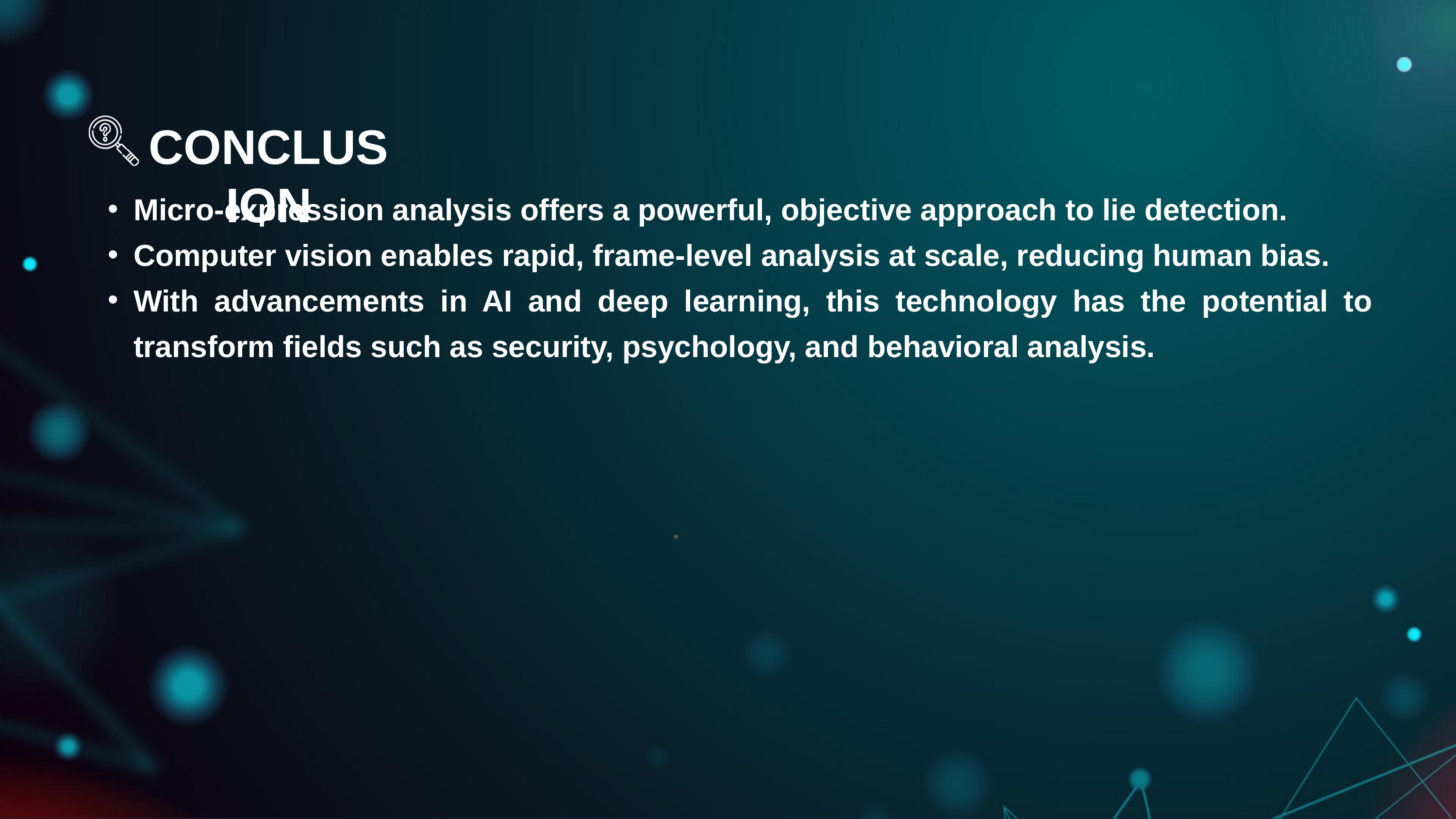

CONCLUSION
Micro-expression analysis offers a powerful, objective approach to lie detection.
Computer vision enables rapid, frame-level analysis at scale, reducing human bias.
With advancements in AI and deep learning, this technology has the potential to transform fields such as security, psychology, and behavioral analysis.